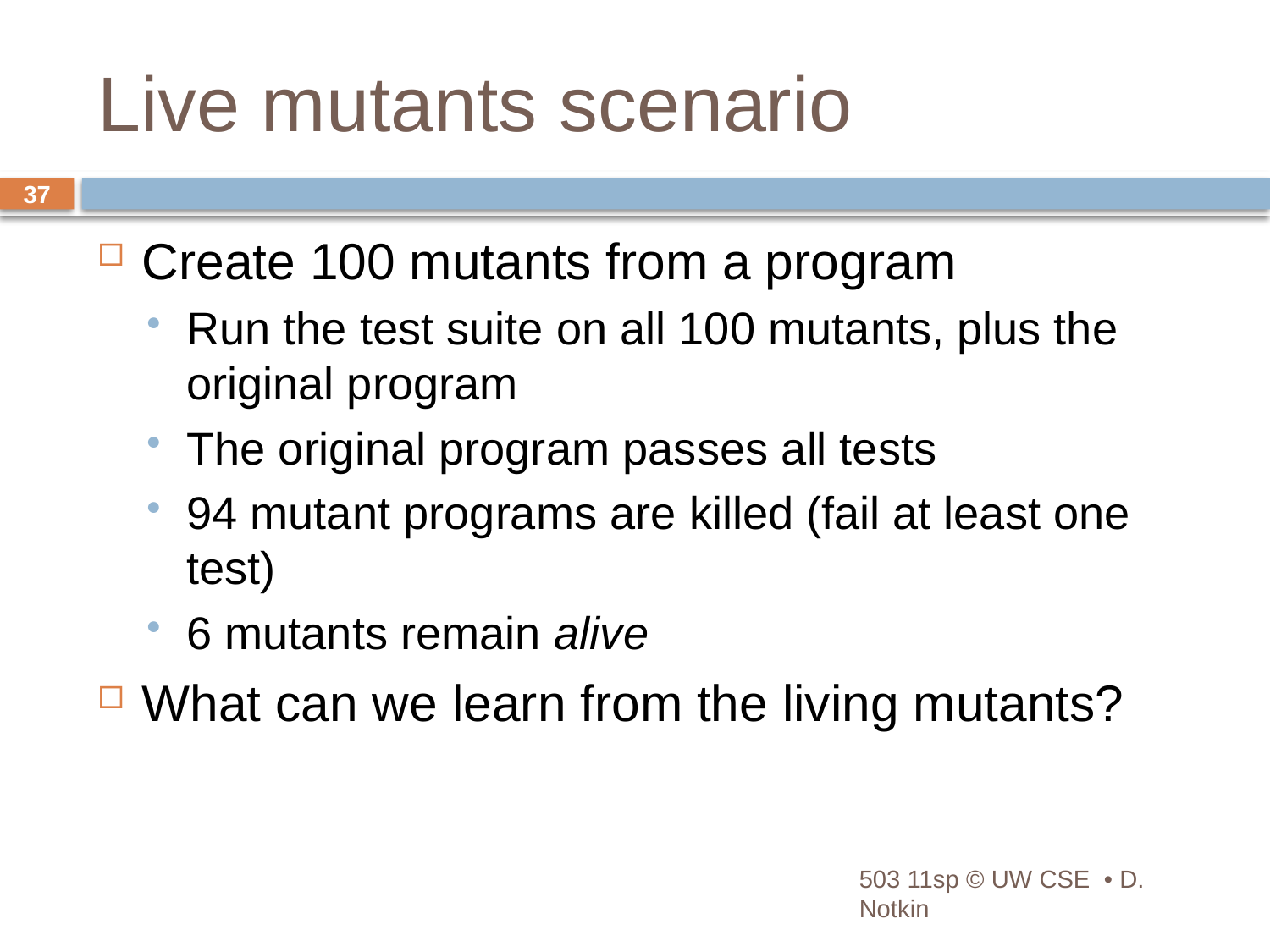

# Live mutants scenario
37
Create 100 mutants from a program
Run the test suite on all 100 mutants, plus the original program
The original program passes all tests
94 mutant programs are killed (fail at least one test)
6 mutants remain alive
What can we learn from the living mutants?
503 11sp © UW CSE  • D. Notkin